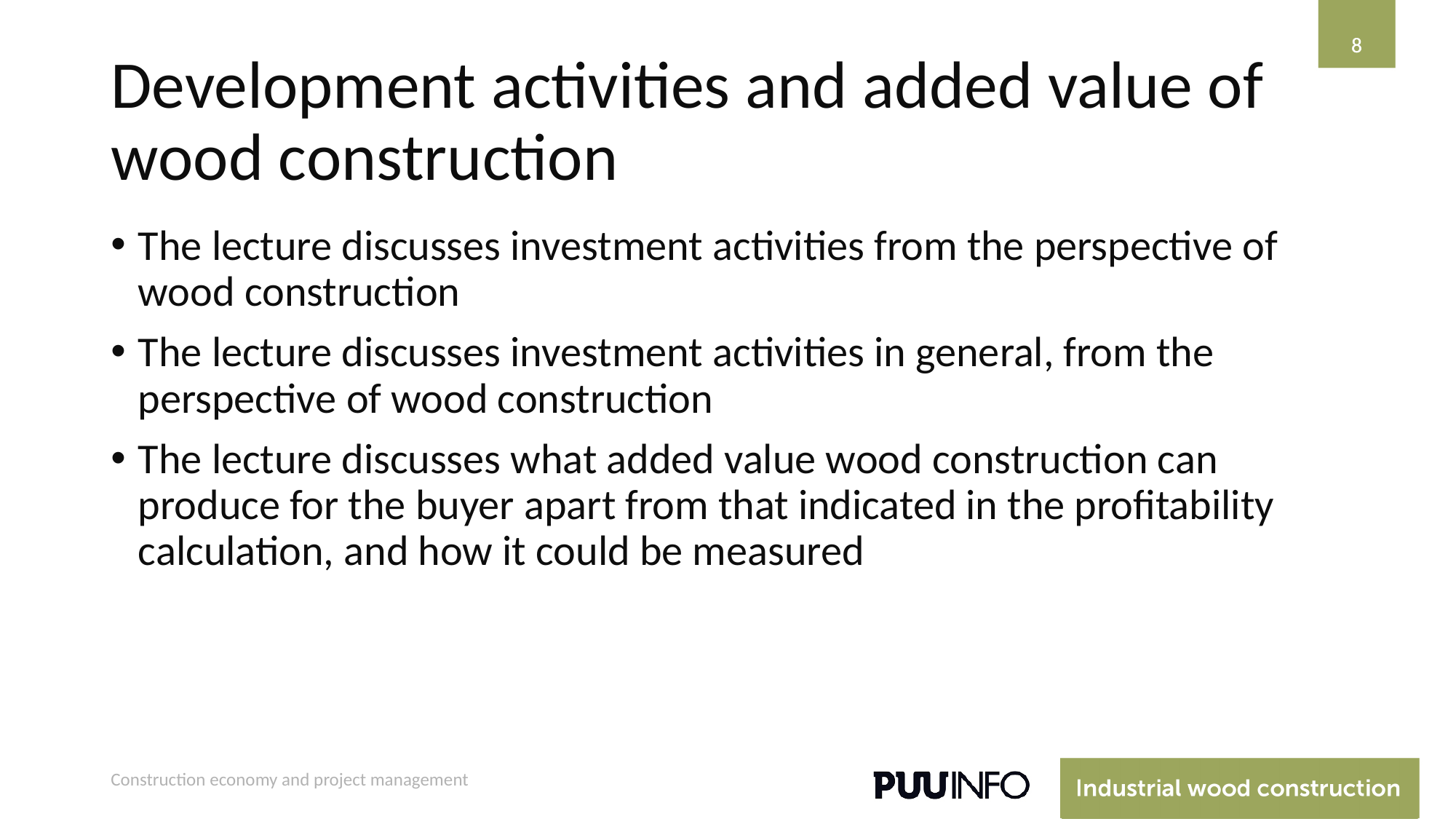

8
8
# Development activities and added value of wood construction
The lecture discusses investment activities from the perspective of wood construction
The lecture discusses investment activities in general, from the perspective of wood construction
The lecture discusses what added value wood construction can produce for the buyer apart from that indicated in the profitability calculation, and how it could be measured
Construction economy and project management